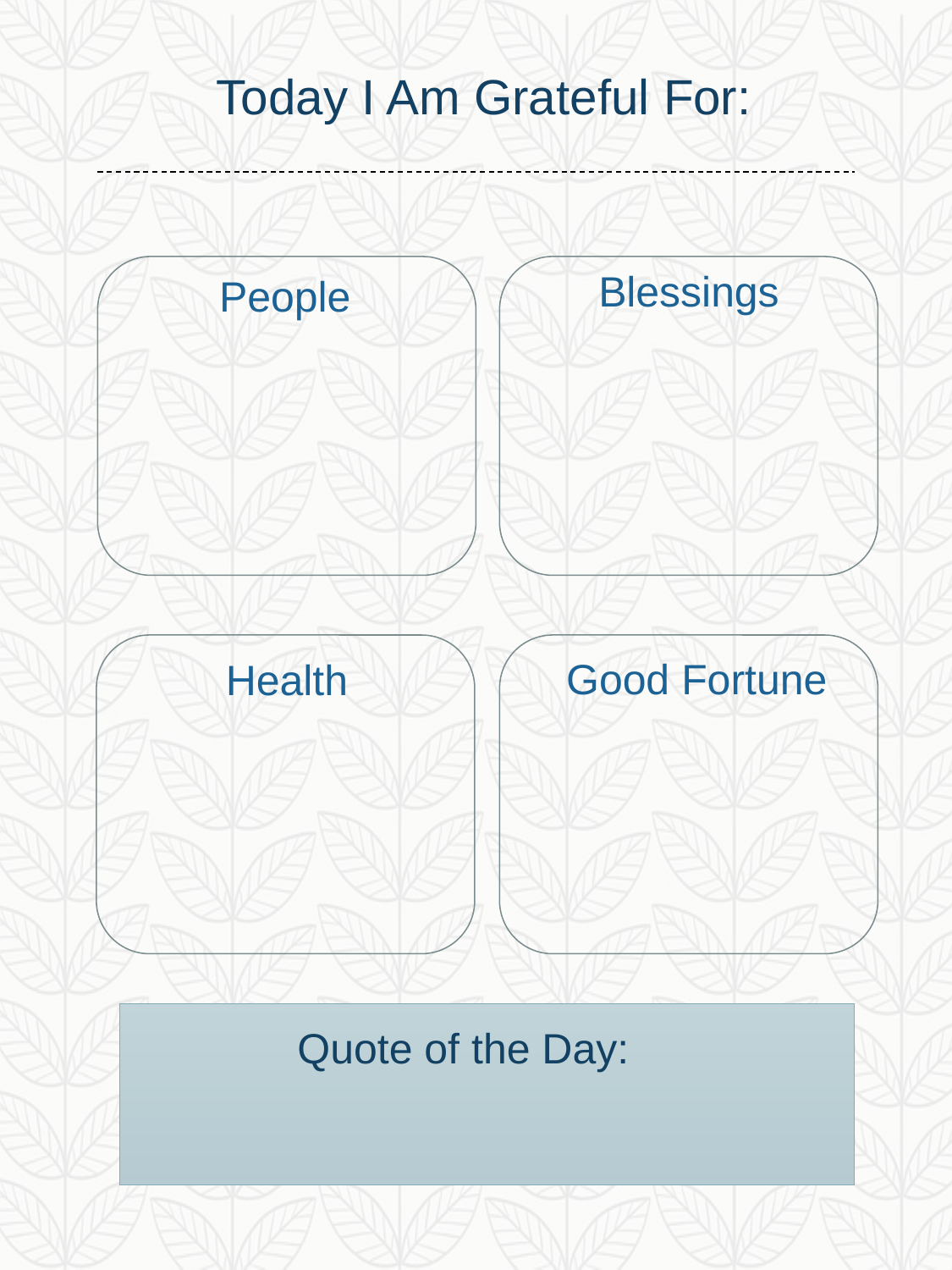

Today I Am Grateful For:

Blessings
People

Good Fortune
Health

Quote of the Day: